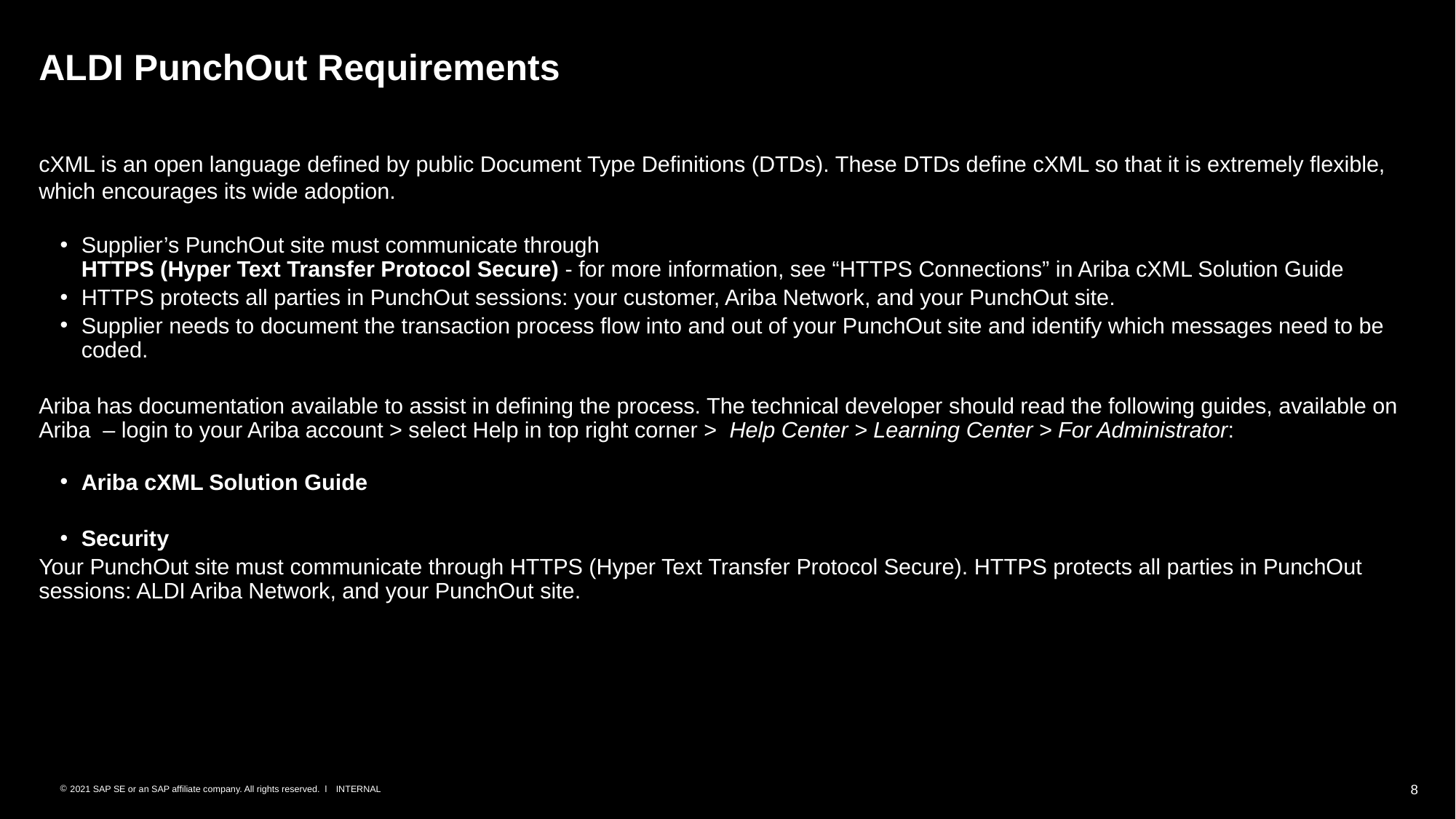

# ALDI PunchOut Requirements

cXML is an open language defined by public Document Type Definitions (DTDs). These DTDs define cXML so that it is extremely flexible, which encourages its wide adoption.
Supplier’s PunchOut site must communicate through
HTTPS (Hyper Text Transfer Protocol Secure) - for more information, see “HTTPS Connections” in Ariba cXML Solution Guide
HTTPS protects all parties in PunchOut sessions: your customer, Ariba Network, and your PunchOut site.
Supplier needs to document the transaction process flow into and out of your PunchOut site and identify which messages need to be coded.

Ariba has documentation available to assist in defining the process. The technical developer should read the following guides, available on Ariba  – login to your Ariba account > select Help in top right corner >  Help Center > Learning Center > For Administrator:
Ariba cXML Solution Guide

Security
Your PunchOut site must communicate through HTTPS (Hyper Text Transfer Protocol Secure). HTTPS protects all parties in PunchOut sessions: ALDI Ariba Network, and your PunchOut site.